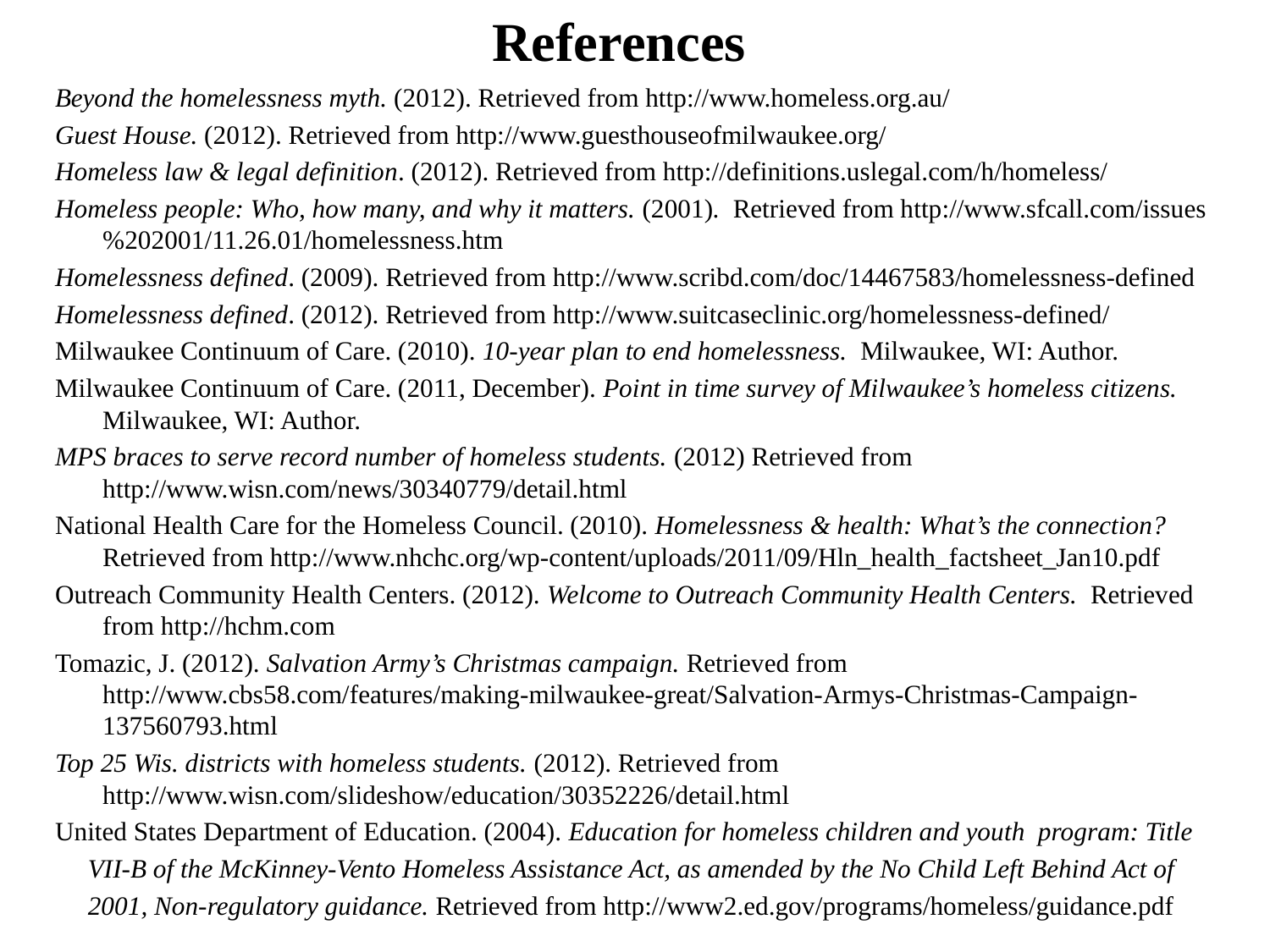

# References
Beyond the homelessness myth. (2012). Retrieved from http://www.homeless.org.au/
Guest House. (2012). Retrieved from http://www.guesthouseofmilwaukee.org/
Homeless law & legal definition. (2012). Retrieved from http://definitions.uslegal.com/h/homeless/
Homeless people: Who, how many, and why it matters. (2001).  Retrieved from http://www.sfcall.com/issues%202001/11.26.01/homelessness.htm
Homelessness defined. (2009). Retrieved from http://www.scribd.com/doc/14467583/homelessness-defined
Homelessness defined. (2012). Retrieved from http://www.suitcaseclinic.org/homelessness-defined/
Milwaukee Continuum of Care. (2010). 10-year plan to end homelessness.  Milwaukee, WI: Author.
Milwaukee Continuum of Care. (2011, December). Point in time survey of Milwaukee’s homeless citizens. Milwaukee, WI: Author.
MPS braces to serve record number of homeless students. (2012) Retrieved from http://www.wisn.com/news/30340779/detail.html
National Health Care for the Homeless Council. (2010). Homelessness & health: What’s the connection? Retrieved from http://www.nhchc.org/wp-content/uploads/2011/09/Hln_health_factsheet_Jan10.pdf
Outreach Community Health Centers. (2012). Welcome to Outreach Community Health Centers.  Retrieved from http://hchm.com
Tomazic, J. (2012). Salvation Army’s Christmas campaign. Retrieved from http://www.cbs58.com/features/making-milwaukee-great/Salvation-Armys-Christmas-Campaign-137560793.html
Top 25 Wis. districts with homeless students. (2012). Retrieved from http://www.wisn.com/slideshow/education/30352226/detail.html
United States Department of Education. (2004). Education for homeless children and youth  program: Title
     VII-B of the McKinney-Vento Homeless Assistance Act, as amended by the No Child Left Behind Act of
     2001, Non-regulatory guidance. Retrieved from http://www2.ed.gov/programs/homeless/guidance.pdf